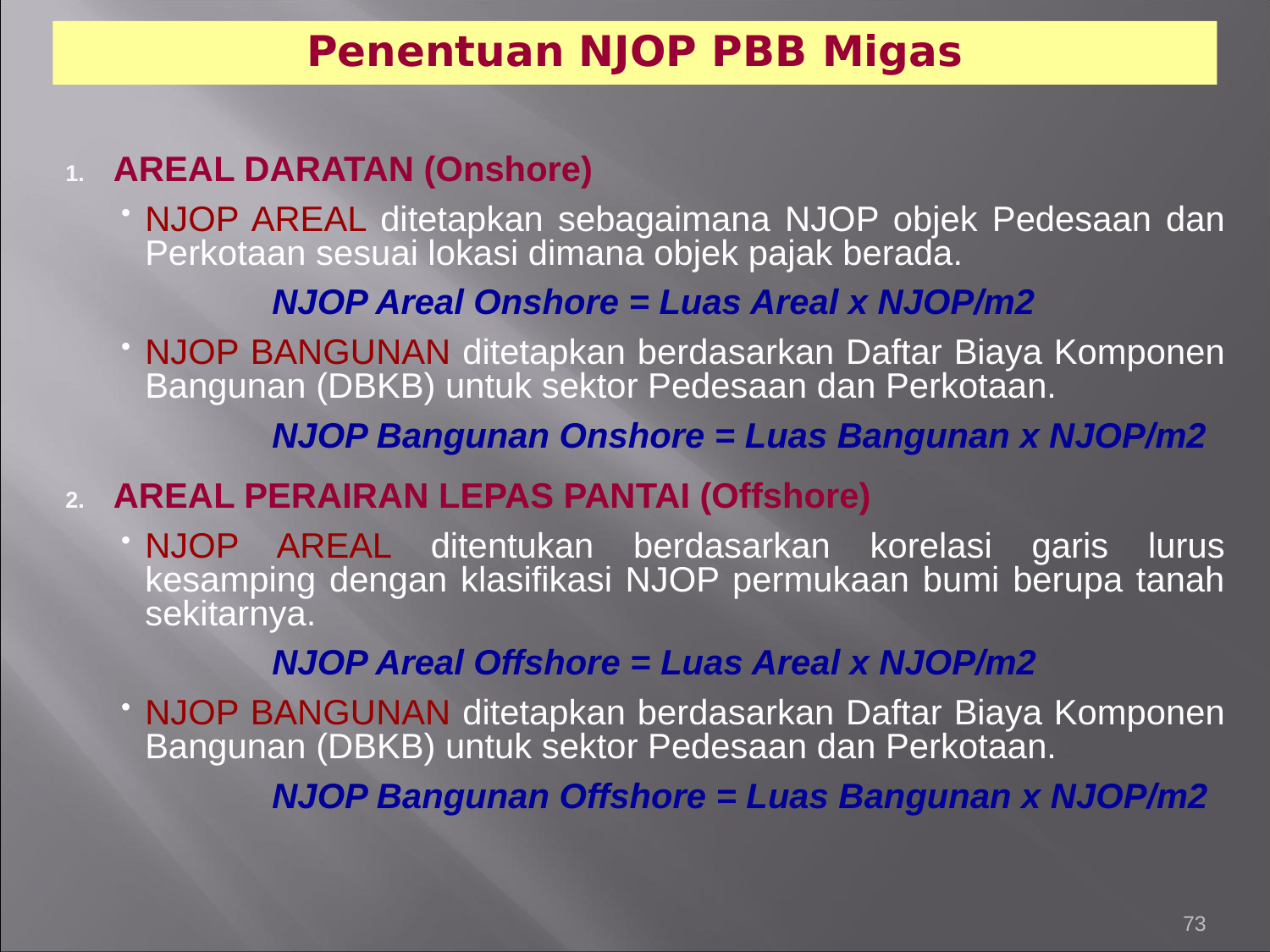

Penentuan NJOP PBB Migas
AREAL DARATAN (Onshore)
NJOP AREAL ditetapkan sebagaimana NJOP objek Pedesaan dan Perkotaan sesuai lokasi dimana objek pajak berada.
		NJOP Areal Onshore = Luas Areal x NJOP/m2
NJOP BANGUNAN ditetapkan berdasarkan Daftar Biaya Komponen Bangunan (DBKB) untuk sektor Pedesaan dan Perkotaan.
		NJOP Bangunan Onshore = Luas Bangunan x NJOP/m2
AREAL PERAIRAN LEPAS PANTAI (Offshore)
NJOP AREAL ditentukan berdasarkan korelasi garis lurus kesamping dengan klasifikasi NJOP permukaan bumi berupa tanah sekitarnya.
		NJOP Areal Offshore = Luas Areal x NJOP/m2
NJOP BANGUNAN ditetapkan berdasarkan Daftar Biaya Komponen Bangunan (DBKB) untuk sektor Pedesaan dan Perkotaan.
		NJOP Bangunan Offshore = Luas Bangunan x NJOP/m2
73